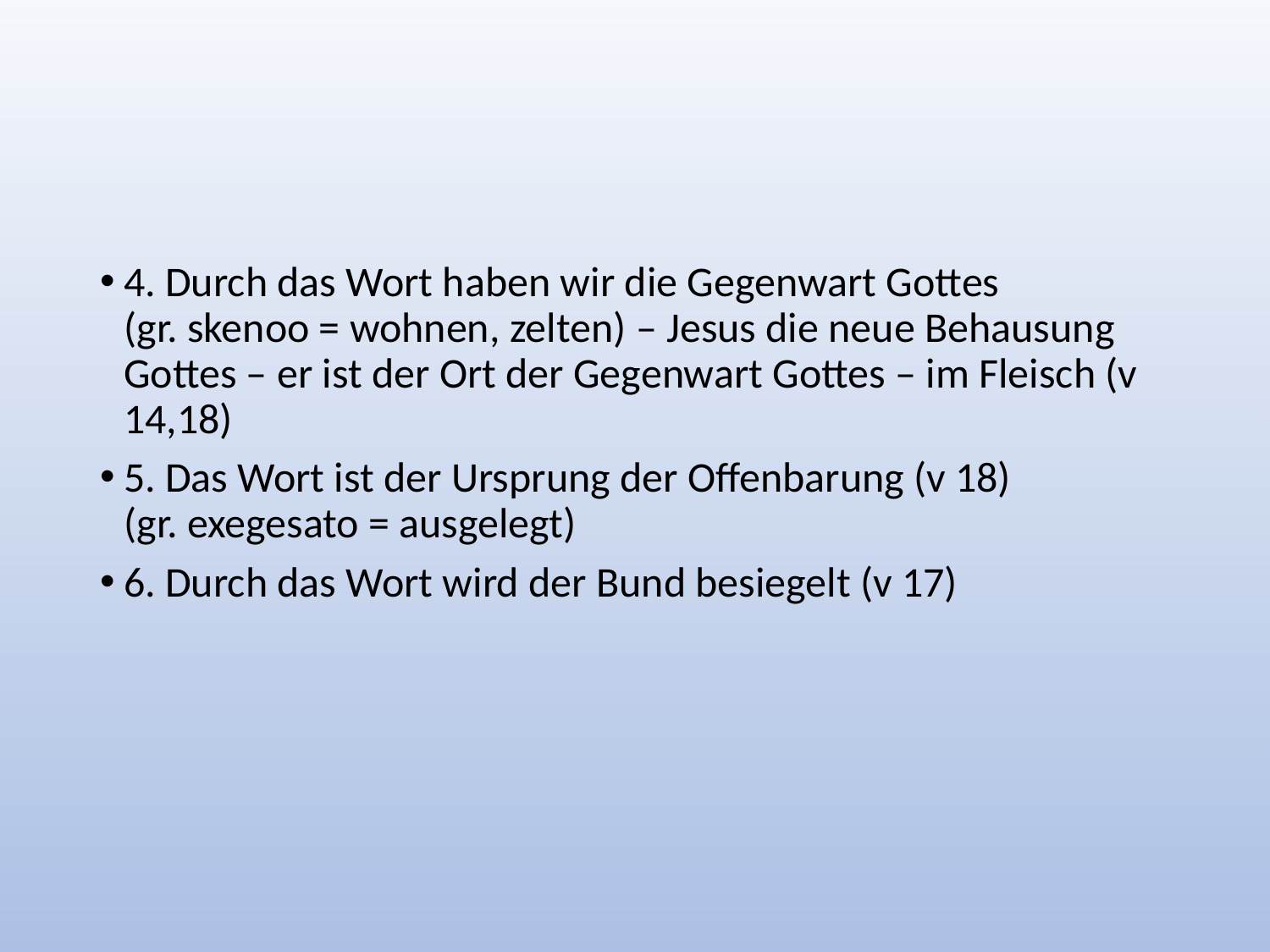

#
4. Durch das Wort haben wir die Gegenwart Gottes
(gr. skenoo = wohnen, zelten) – Jesus die neue Behausung Gottes – er ist der Ort der Gegenwart Gottes – im Fleisch (v 14,18)
5. Das Wort ist der Ursprung der Offenbarung (v 18)
(gr. exegesato = ausgelegt)
6. Durch das Wort wird der Bund besiegelt (v 17)